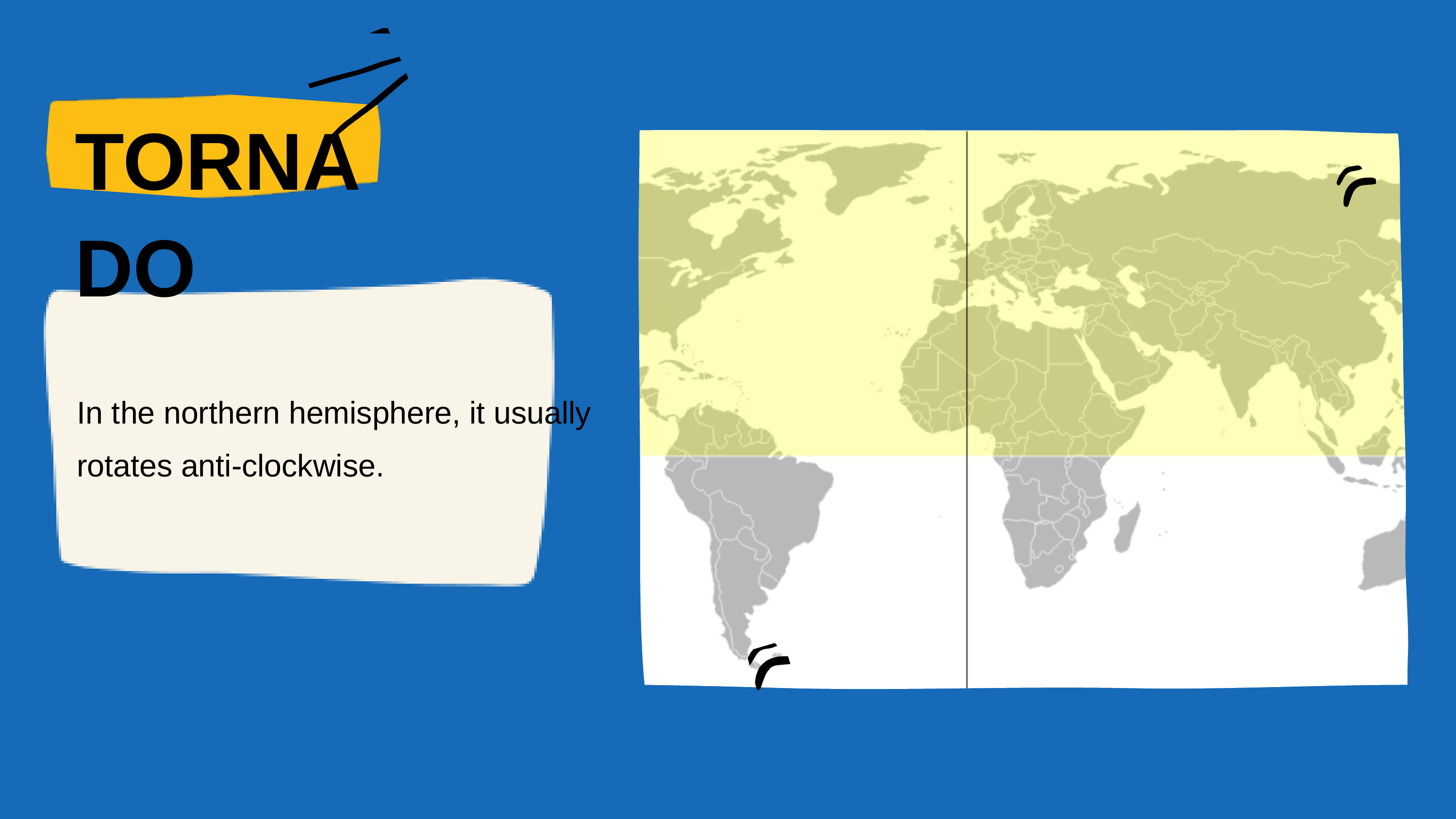

TORNADO

In the northern hemisphere, it usually rotates anti-clockwise.